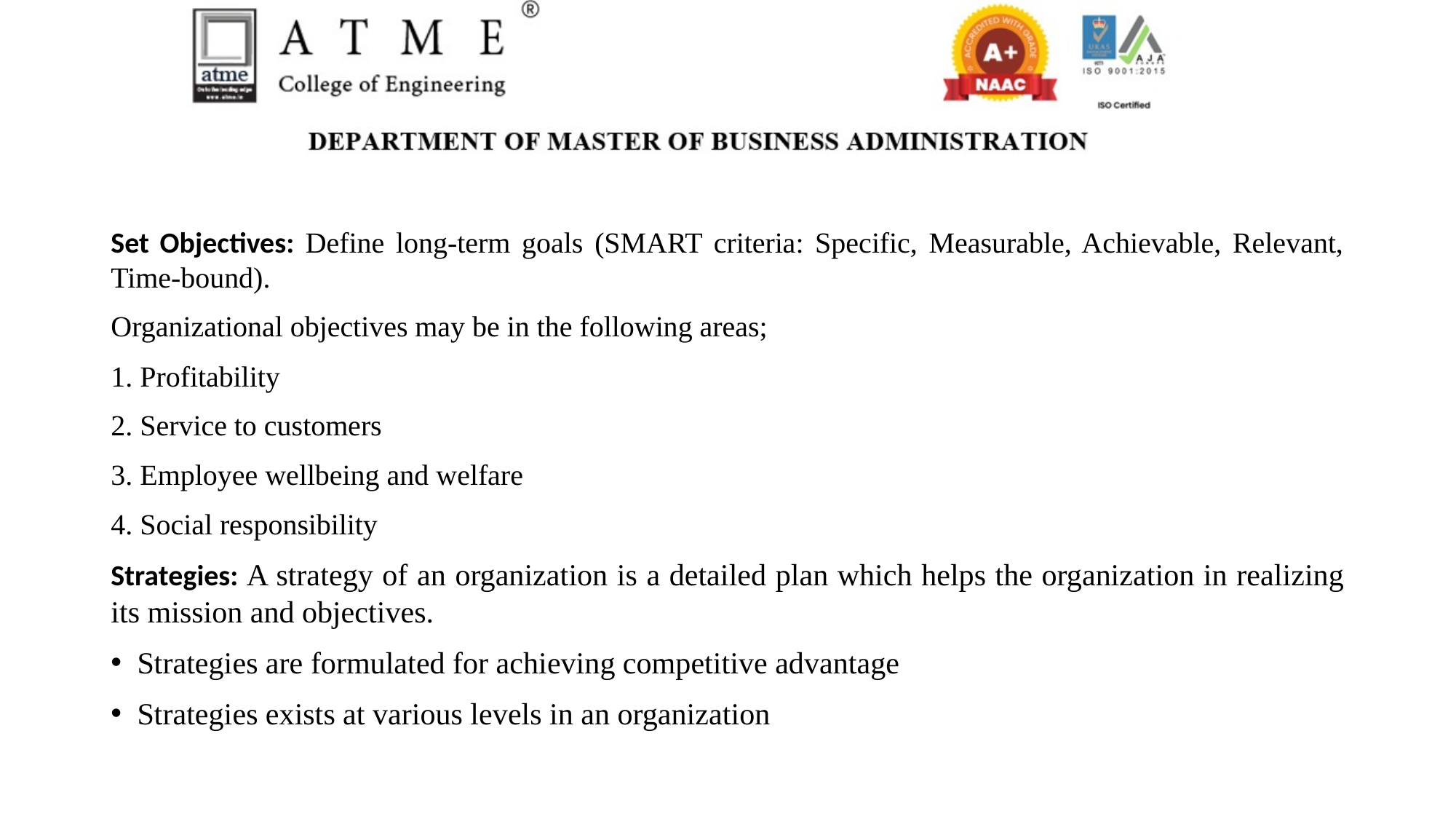

Set Objectives: Define long-term goals (SMART criteria: Specific, Measurable, Achievable, Relevant, Time-bound).
Organizational objectives may be in the following areas;
1. Profitability
2. Service to customers
3. Employee wellbeing and welfare
4. Social responsibility
Strategies: A strategy of an organization is a detailed plan which helps the organization in realizing its mission and objectives.
Strategies are formulated for achieving competitive advantage
Strategies exists at various levels in an organization